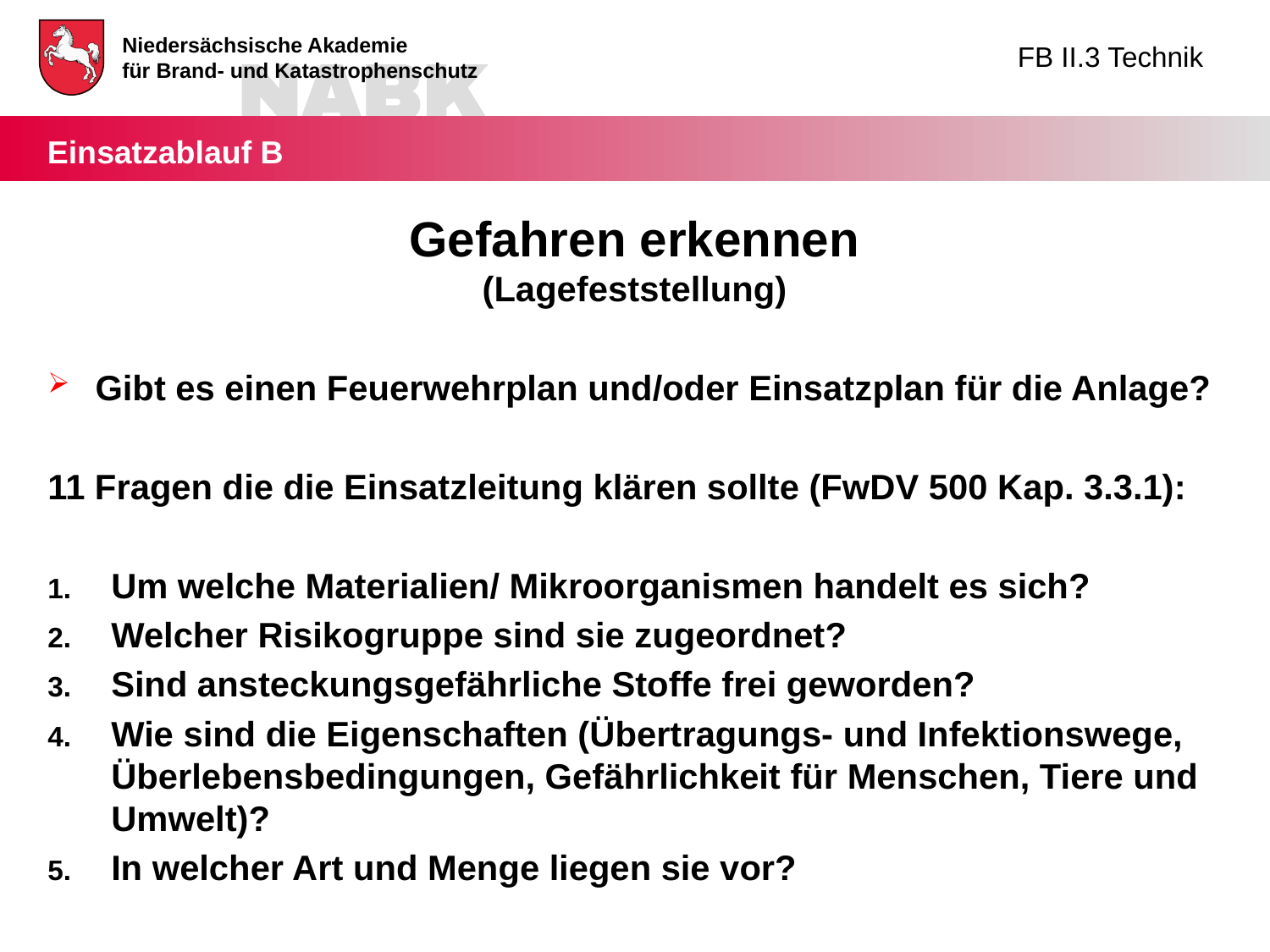

Gefahren erkennen
(Lagefeststellung)

Gibt es einen Feuerwehrplan und/oder Einsatzplan für die Anlage?

11 Fragen die die Einsatzleitung klären sollte (FwDV 500 Kap. 3.3.1):

Um welche Materialien/ Mikroorganismen handelt es sich?
Welcher Risikogruppe sind sie zugeordnet?
Sind ansteckungsgefährliche Stoffe frei geworden?
Wie sind die Eigenschaften (Übertragungs- und Infektionswege, Überlebensbedingungen, Gefährlichkeit für Menschen, Tiere und Umwelt)?
In welcher Art und Menge liegen sie vor?